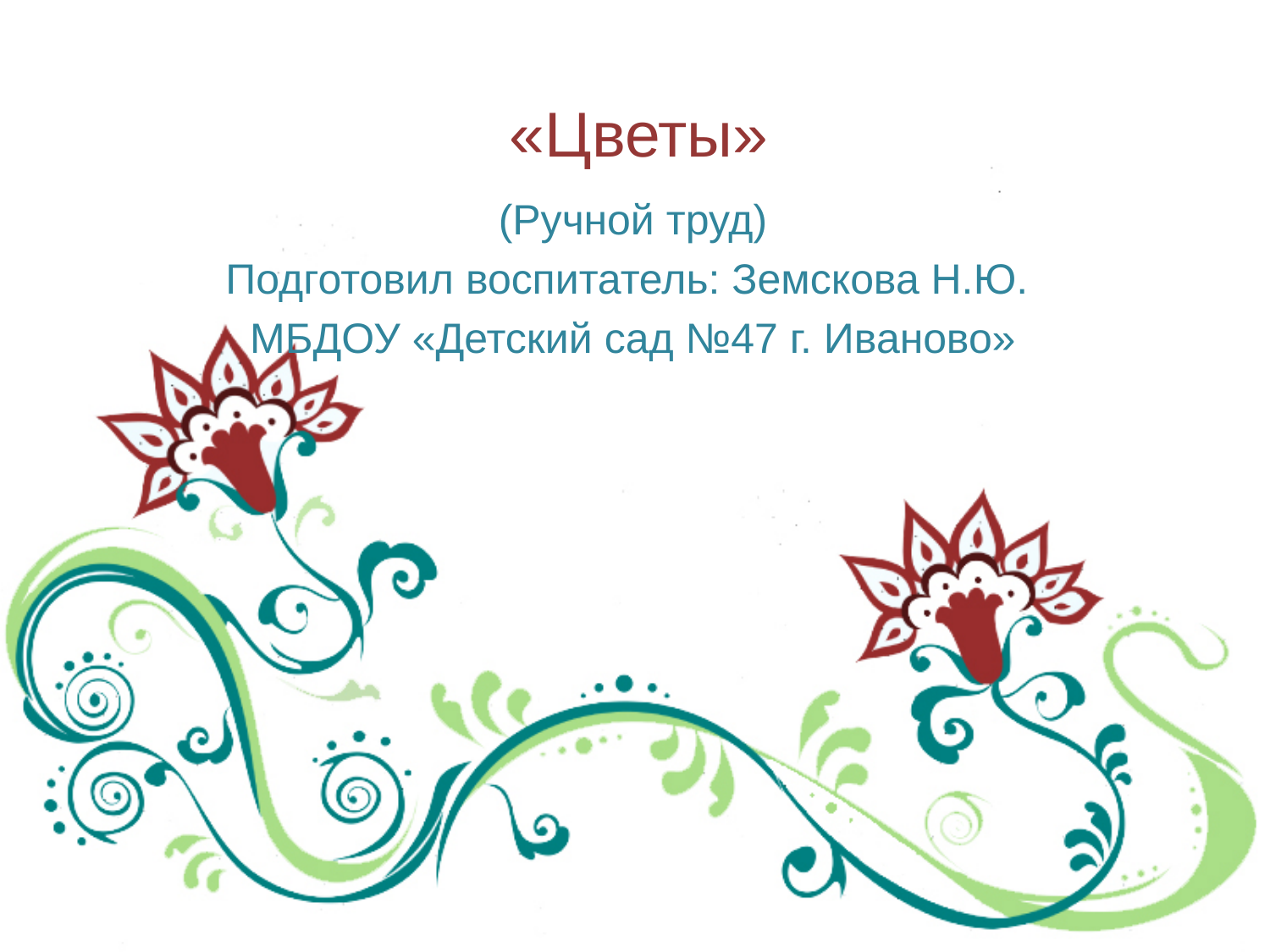

# «Цветы»
(Ручной труд)
Подготовил воспитатель: Земскова Н.Ю.
МБДОУ «Детский сад №47 г. Иваново»